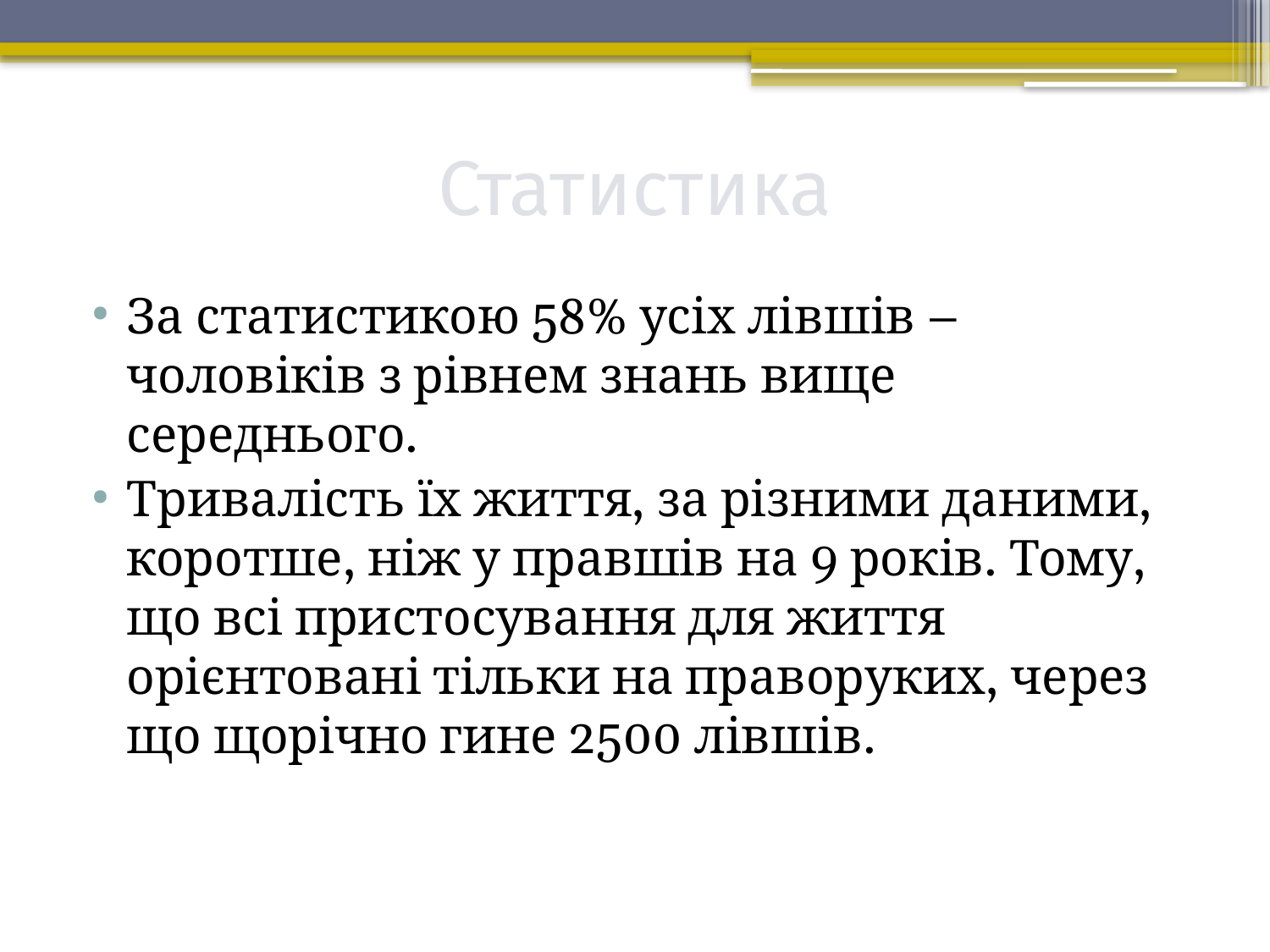

# Статистика
За статистикою 58% усіх лівшів – чоловіків з рівнем знань вище середнього.
Тривалість їх життя, за різними даними, коротше, ніж у правшів на 9 років. Тому, що всі пристосування для життя орієнтовані тільки на праворуких, через що щорічно гине 2500 лівшів.